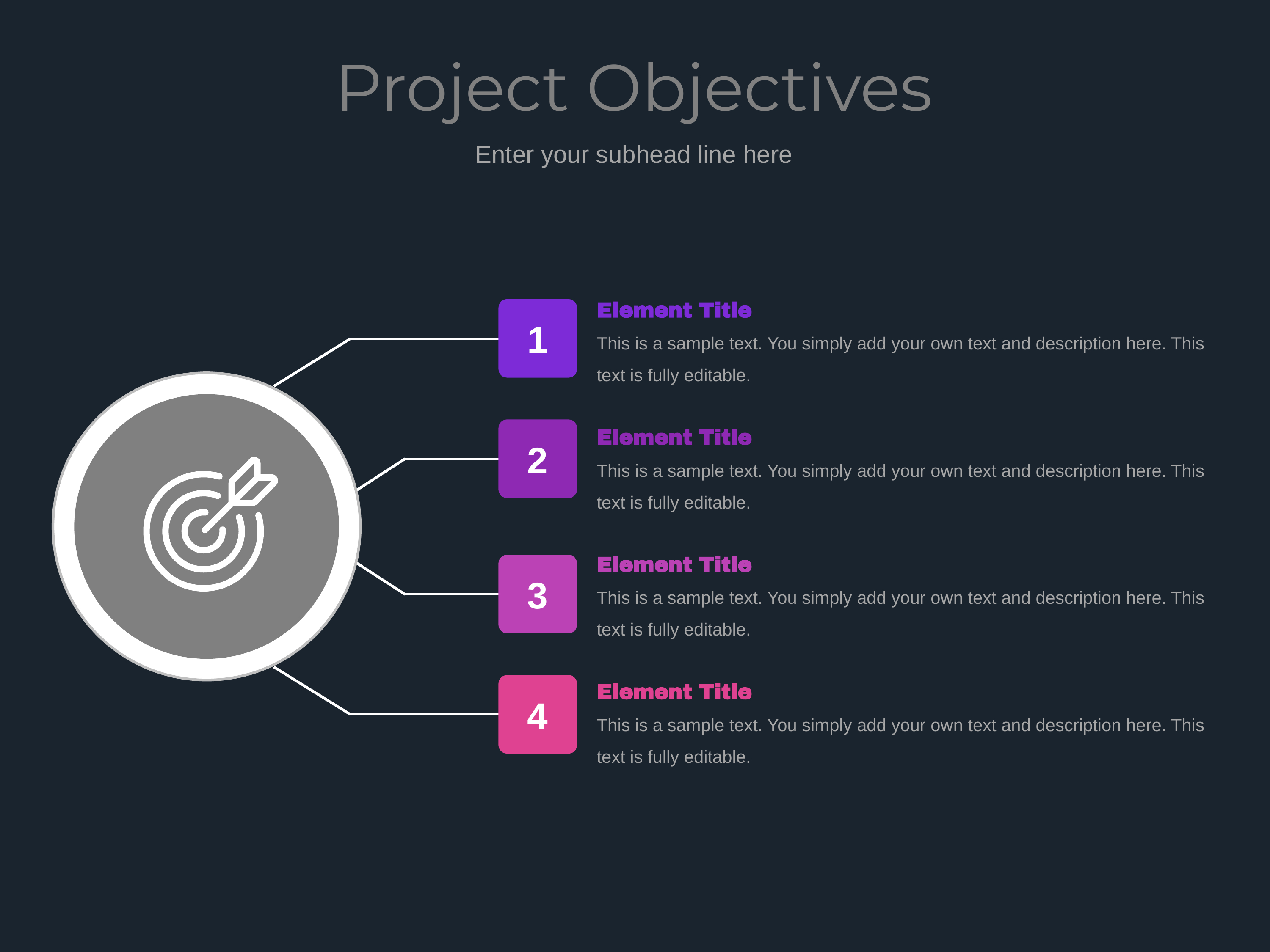

# Project Objectives
Enter your subhead line here
Element Title
This is a sample text. You simply add your own text and description here. This text is fully editable.
1

Element Title
This is a sample text. You simply add your own text and description here. This text is fully editable.
2

Element Title
This is a sample text. You simply add your own text and description here. This text is fully editable.
3
Element Title
This is a sample text. You simply add your own text and description here. This text is fully editable.
4